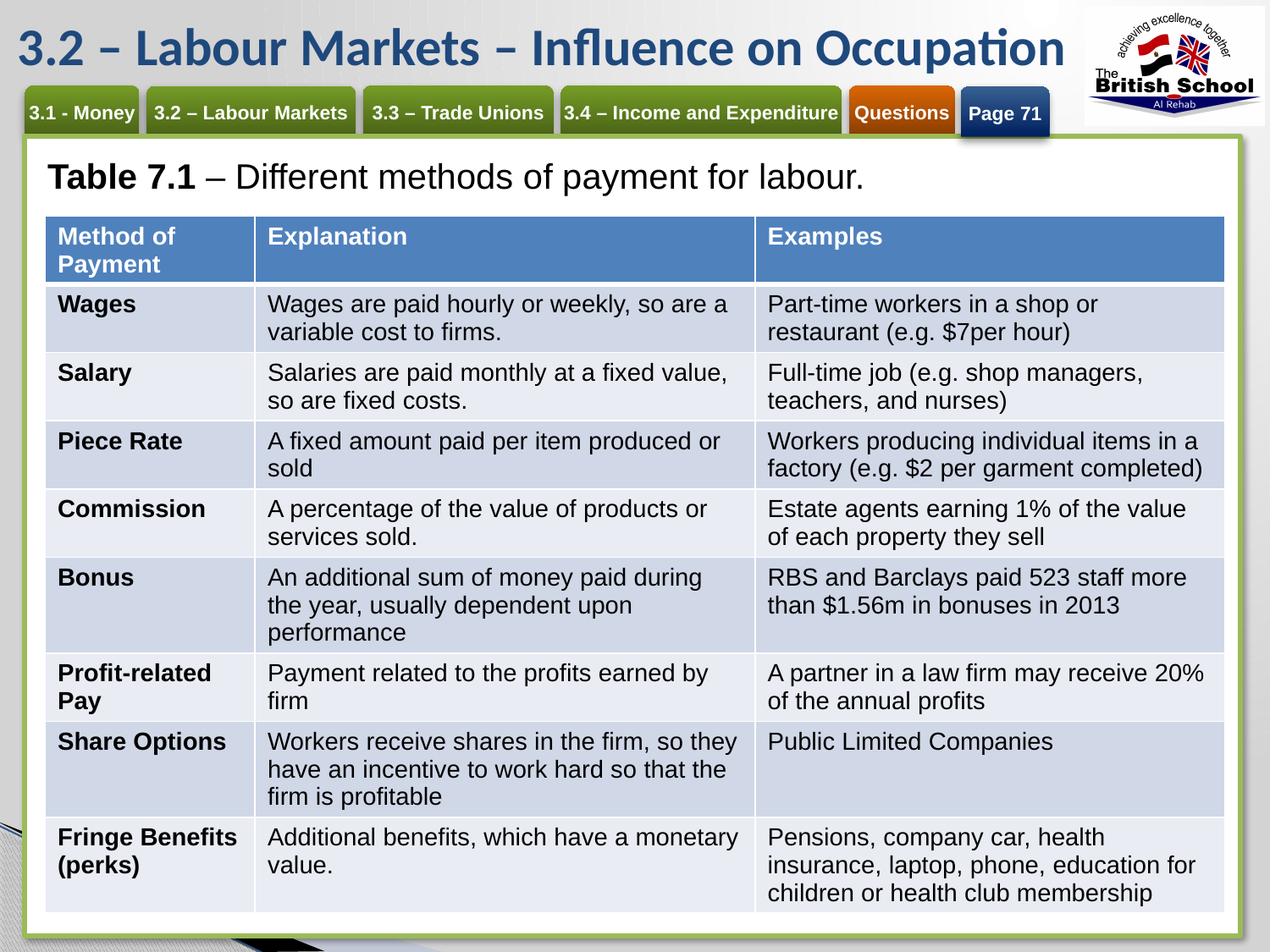

# 3.2 – Labour Markets – Influence on Occupation
Page 71
Table 7.1 – Different methods of payment for labour.
| Method of Payment | Explanation | Examples |
| --- | --- | --- |
| Wages | Wages are paid hourly or weekly, so are a variable cost to firms. | Part-time workers in a shop or restaurant (e.g. $7per hour) |
| Salary | Salaries are paid monthly at a fixed value, so are fixed costs. | Full-time job (e.g. shop managers, teachers, and nurses) |
| Piece Rate | A fixed amount paid per item produced or sold | Workers producing individual items in a factory (e.g. $2 per garment completed) |
| Commission | A percentage of the value of products or services sold. | Estate agents earning 1% of the value of each property they sell |
| Bonus | An additional sum of money paid during the year, usually dependent upon performance | RBS and Barclays paid 523 staff more than $1.56m in bonuses in 2013 |
| Profit-related Pay | Payment related to the profits earned by firm | A partner in a law firm may receive 20% of the annual profits |
| Share Options | Workers receive shares in the firm, so they have an incentive to work hard so that the firm is profitable | Public Limited Companies |
| Fringe Benefits (perks) | Additional benefits, which have a monetary value. | Pensions, company car, health insurance, laptop, phone, education for children or health club membership |